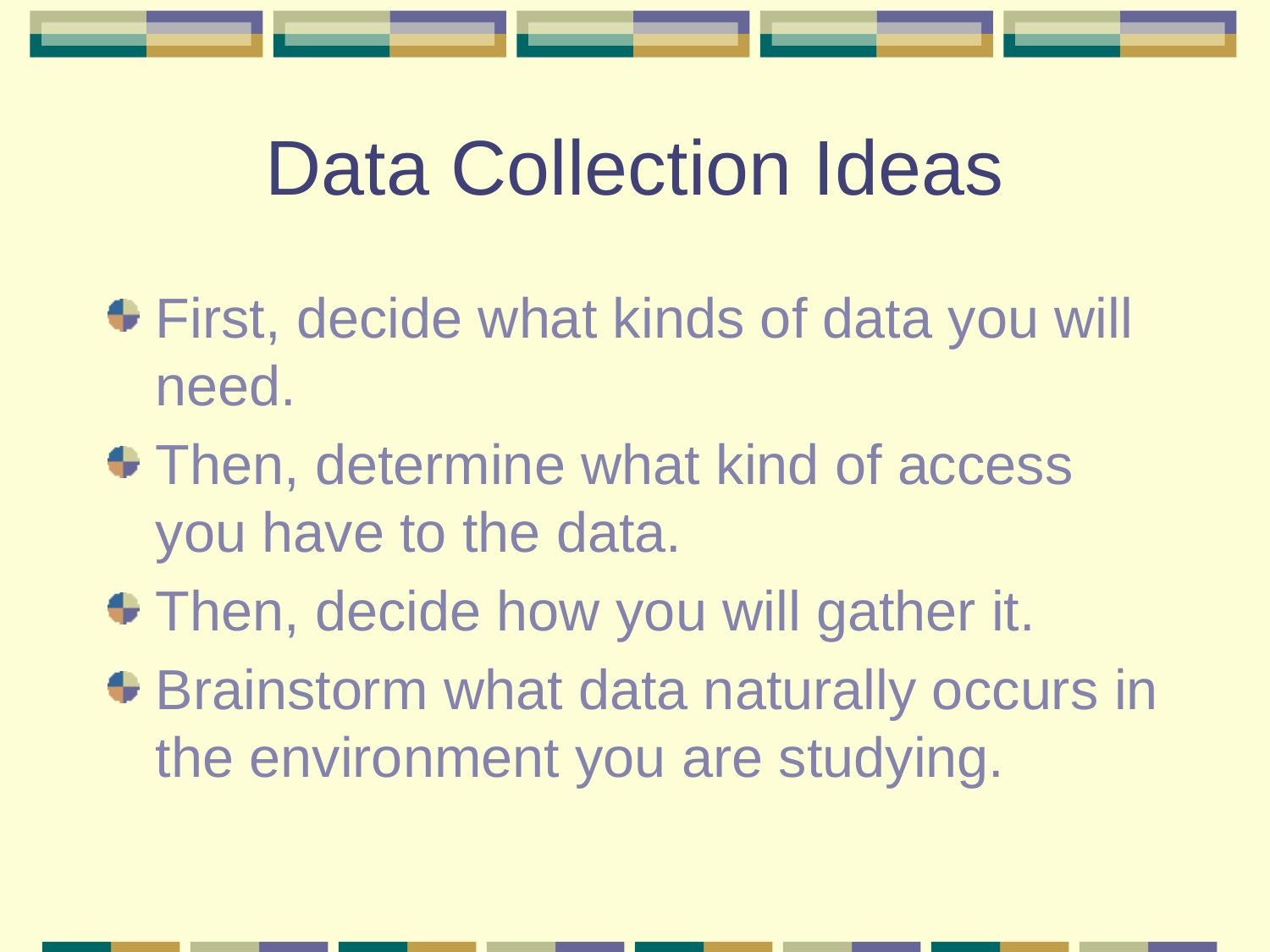

# Data Collection Ideas
First, decide what kinds of data you will need.
Then, determine what kind of access you have to the data.
Then, decide how you will gather it.
Brainstorm what data naturally occurs in the environment you are studying.